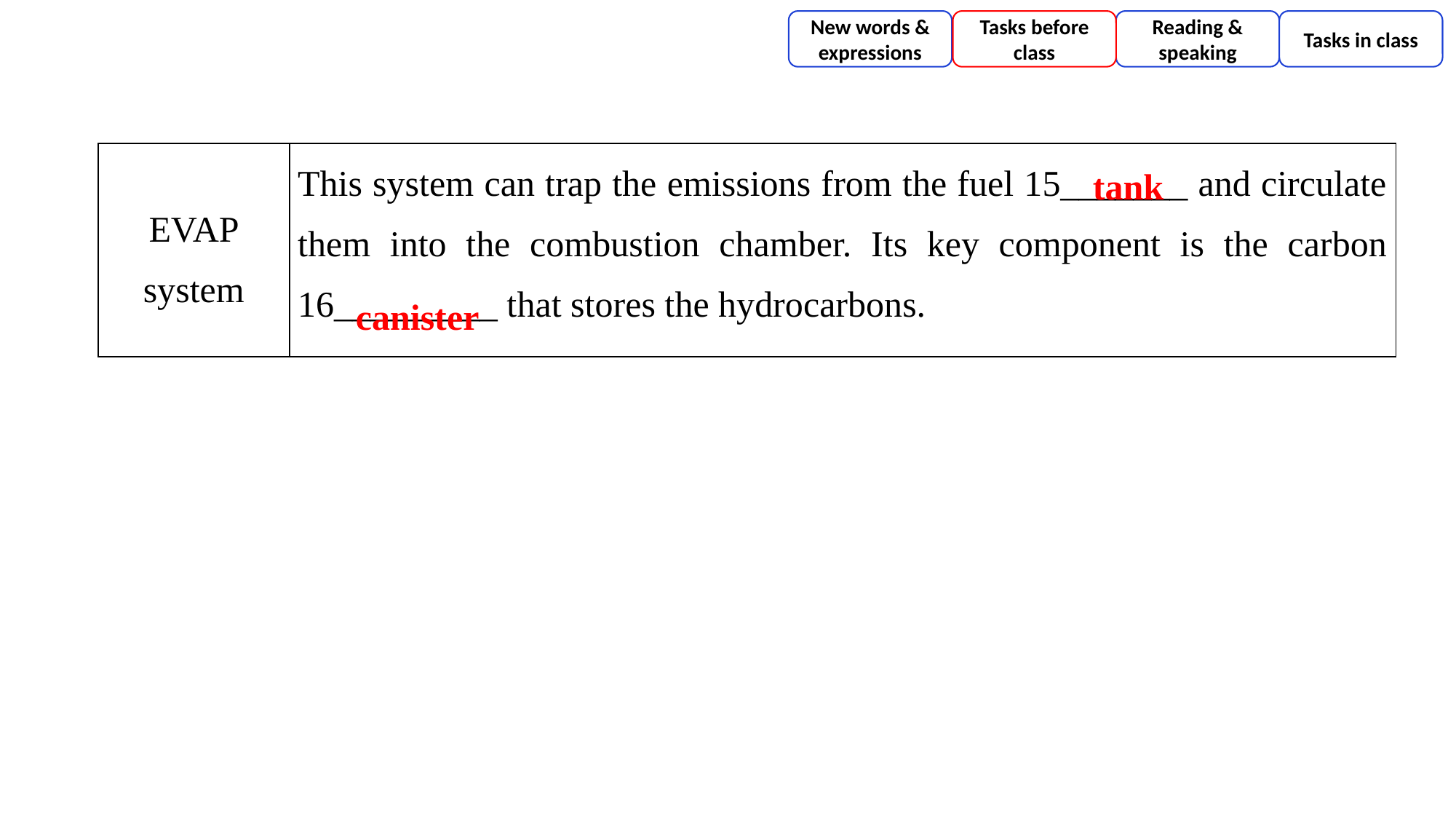

New words & expressions
Tasks before class
Reading & speaking
Tasks in class
| EVAP system | This system can trap the emissions from the fuel 15\_\_\_\_\_\_\_ and circulate them into the combustion chamber. Its key component is the carbon 16\_\_\_\_\_\_\_\_\_ that stores the hydrocarbons. |
| --- | --- |
tank
canister